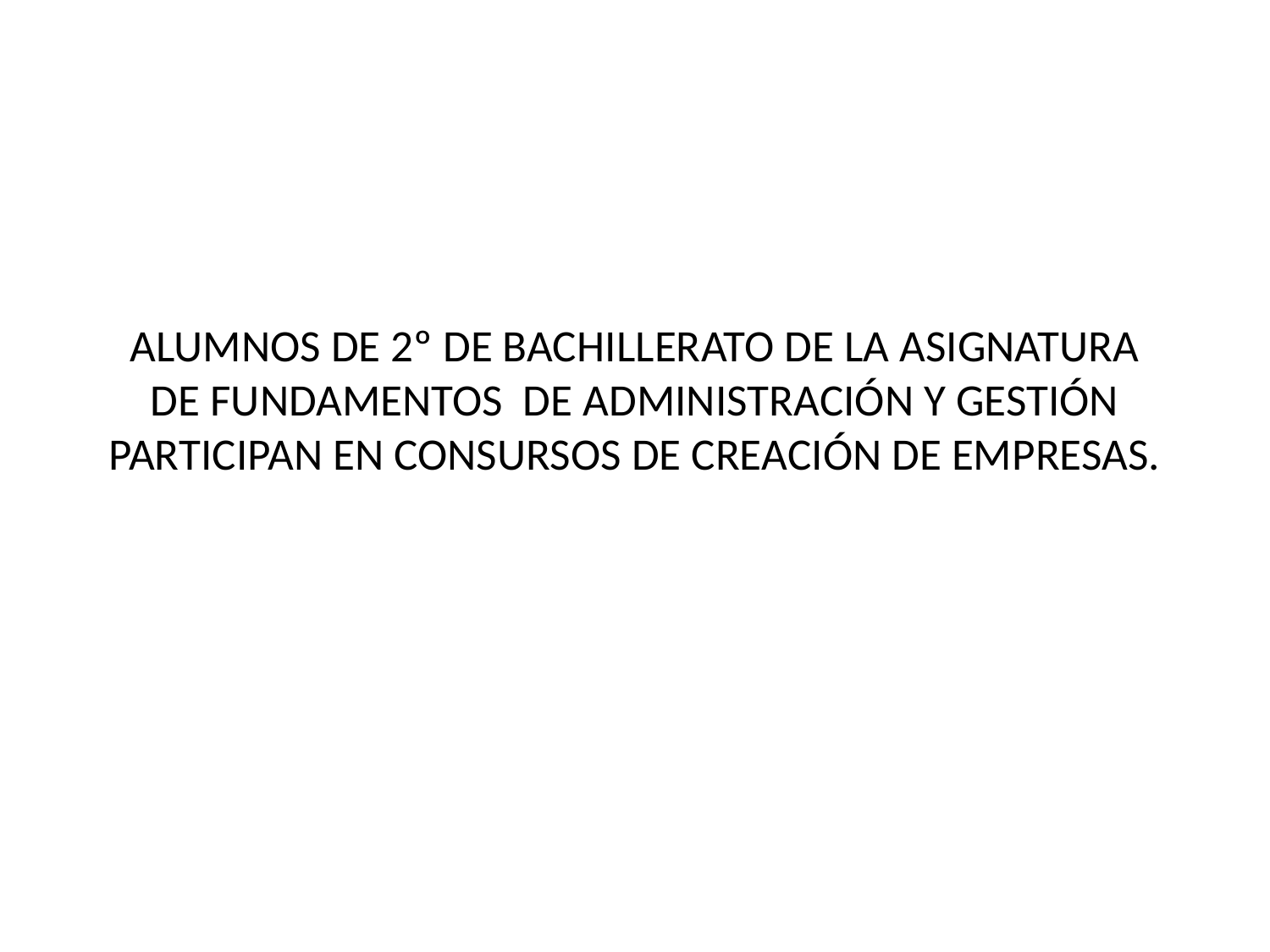

# ALUMNOS DE 2º DE BACHILLERATO DE LA ASIGNATURA DE FUNDAMENTOS  DE ADMINISTRACIÓN Y GESTIÓN PARTICIPAN EN CONSURSOS DE CREACIÓN DE EMPRESAS.